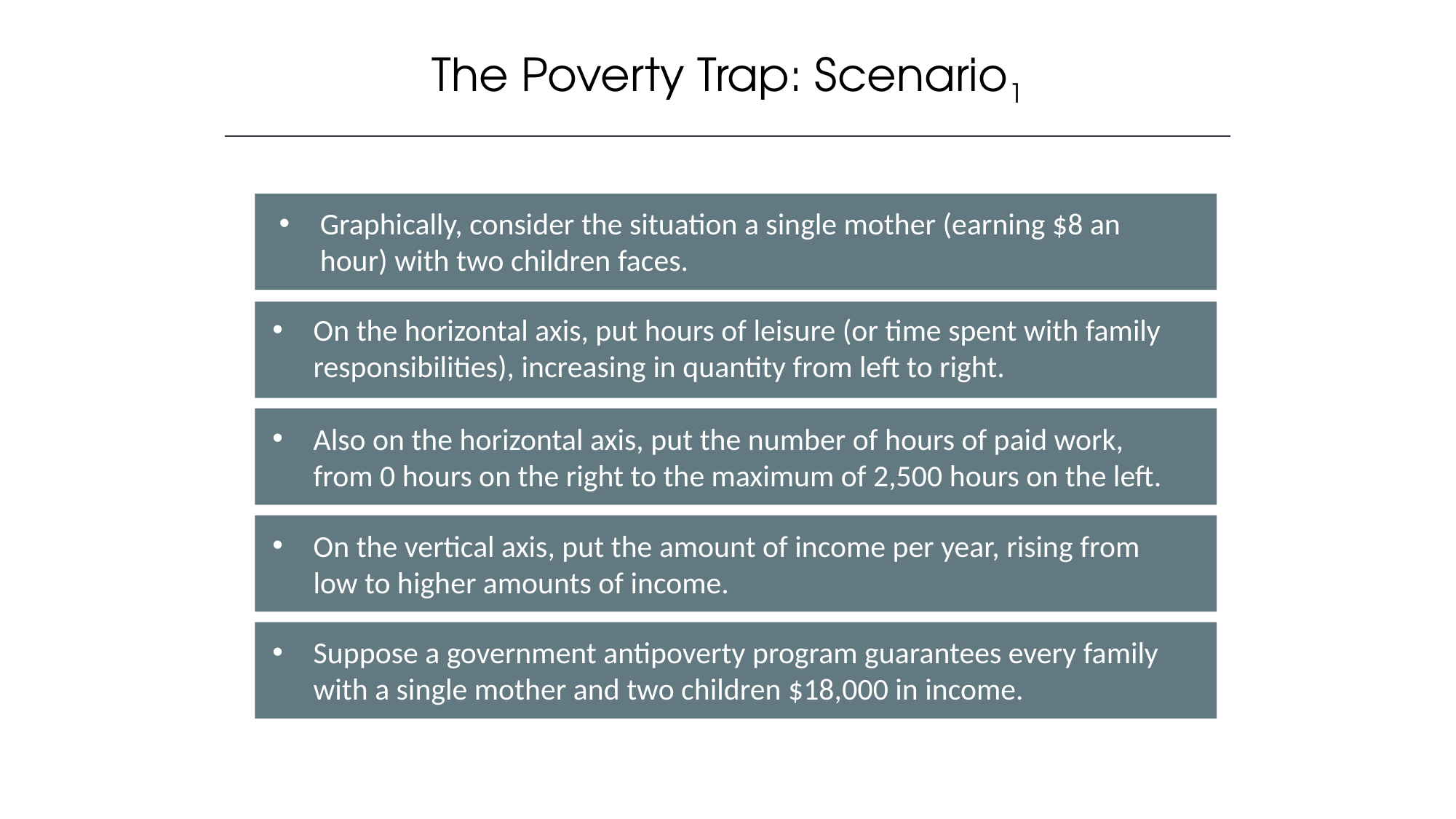

The Poverty Trap: Scenario1

Graphically, consider the situation a single mother (earning $8 an hour) with two children faces.

On the horizontal axis, put hours of leisure (or time spent with family responsibilities), increasing in quantity from left to right.

Also on the horizontal axis, put the number of hours of paid work, from 0 hours on the right to the maximum of 2,500 hours on the left.

On the vertical axis, put the amount of income per year, rising from low to higher amounts of income.

Suppose a government antipoverty program guarantees every family with a single mother and two children $18,000 in income.